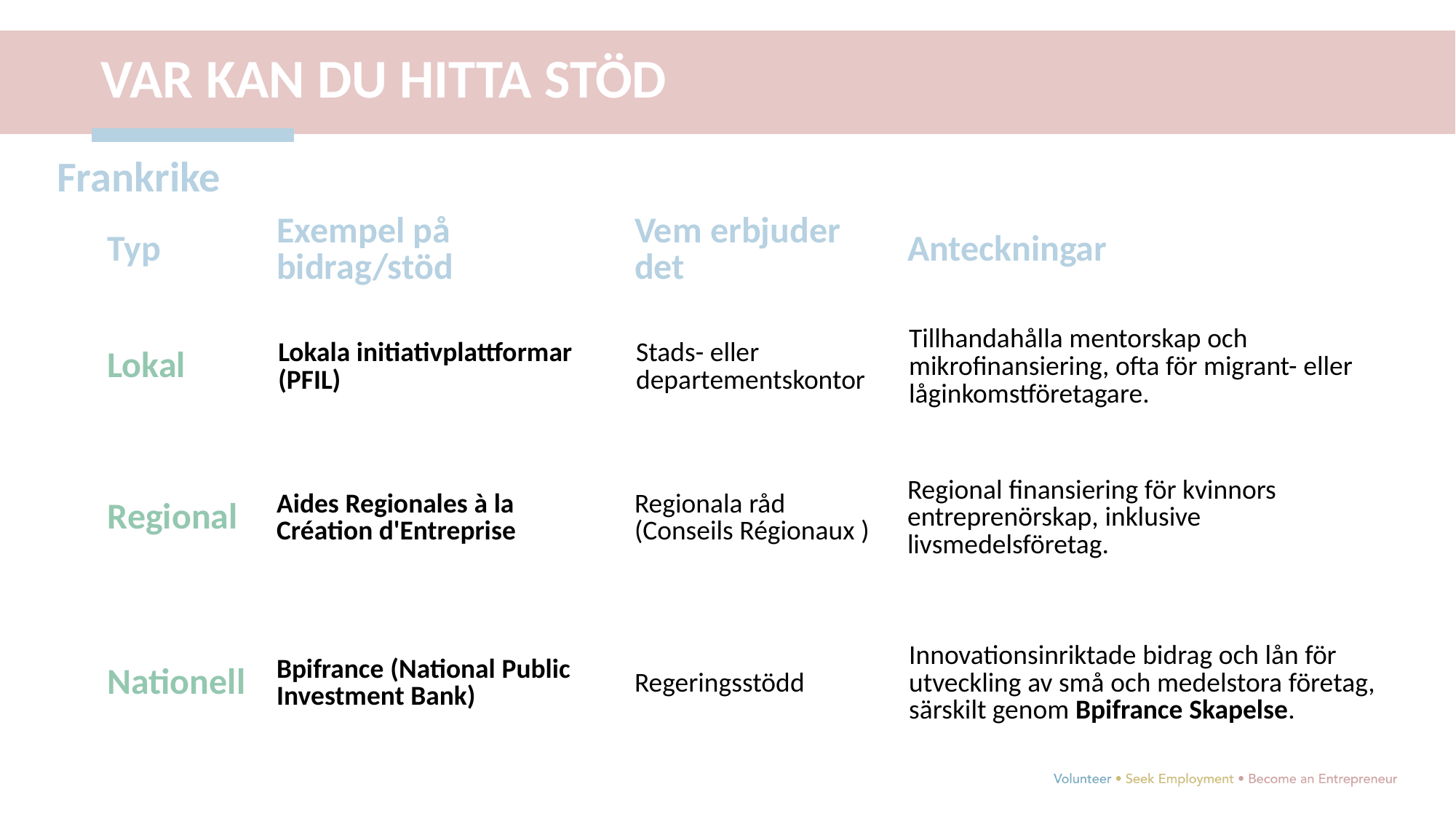

VAR KAN DU HITTA STÖD
Frankrike

| Typ | Exempel på bidrag/stöd | Vem erbjuder det | Anteckningar |
| --- | --- | --- | --- |
| Lokal | Lokala initiativplattformar (PFIL) | Stads- eller departementskontor | Tillhandahålla mentorskap och mikrofinansiering, ofta för migrant- eller låginkomstföretagare. |
| Regional | Aides Regionales à la Création d'Entreprise | Regionala råd (Conseils Régionaux ) | Regional finansiering för kvinnors entreprenörskap, inklusive livsmedelsföretag. |
| Nationell | Bpifrance (National Public Investment Bank) | Regeringsstödd | Innovationsinriktade bidrag och lån för utveckling av små och medelstora företag, särskilt genom Bpifrance Skapelse. |